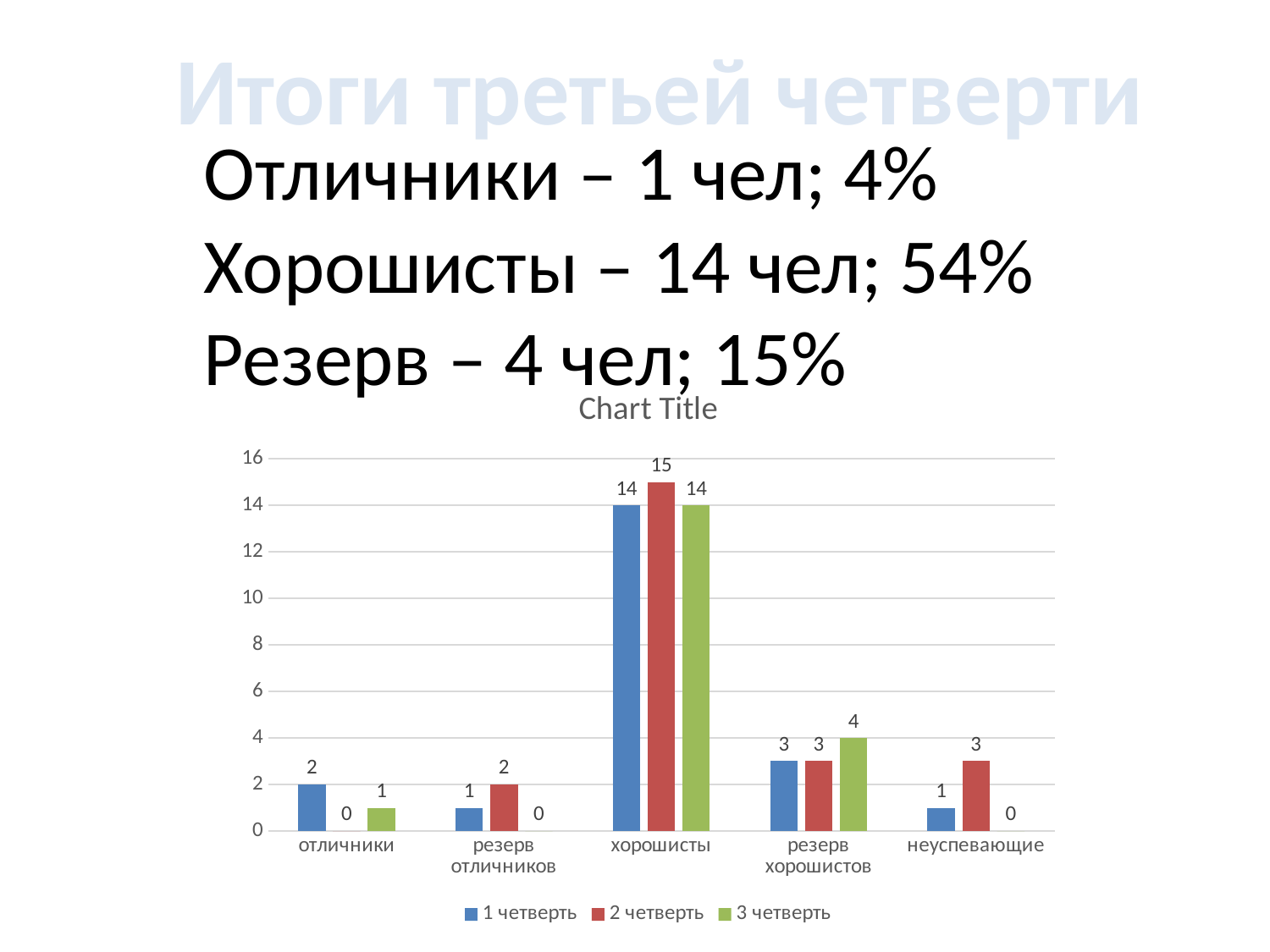

Итоги третьей четверти
Отличники – 1 чел; 4%
Хорошисты – 14 чел; 54%
Резерв – 4 чел; 15%

### Chart:

| Category | 1 четверть | 2 четверть | 3 четверть |
|---|---|---|---|
| отличники | 2.0 | 0.0 | 1.0 |
| резерв отличников | 1.0 | 2.0 | 0.0 |
| хорошисты | 14.0 | 15.0 | 14.0 |
| резерв хорошистов | 3.0 | 3.0 | 4.0 |
| неуспевающие | 1.0 | 3.0 | 0.0 |